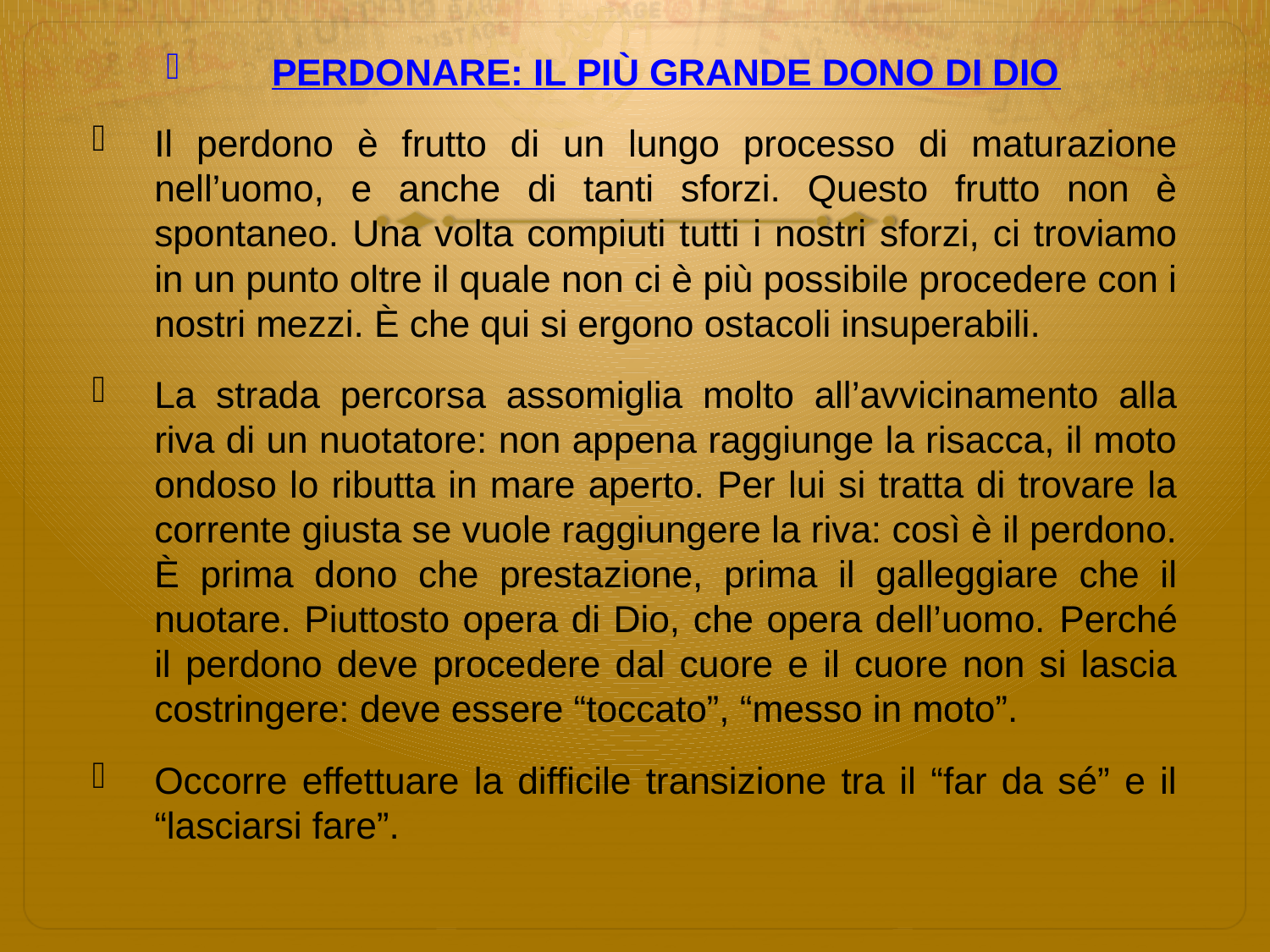

Perdonare: il più Grande Dono di Dio
Il perdono è frutto di un lungo processo di maturazione nell’uomo, e anche di tanti sforzi. Questo frutto non è spontaneo. Una volta compiuti tutti i nostri sforzi, ci troviamo in un punto oltre il quale non ci è più possibile procedere con i nostri mezzi. È che qui si ergono ostacoli insuperabili.
La strada percorsa assomiglia molto all’avvicinamento alla riva di un nuotatore: non appena raggiunge la risacca, il moto ondoso lo ributta in mare aperto. Per lui si tratta di trovare la corrente giusta se vuole raggiungere la riva: così è il perdono. È prima dono che prestazione, prima il galleggiare che il nuotare. Piuttosto opera di Dio, che opera dell’uomo. Perché il perdono deve procedere dal cuore e il cuore non si lascia costringere: deve essere “toccato”, “messo in moto”.
Occorre effettuare la difficile transizione tra il “far da sé” e il “lasciarsi fare”.